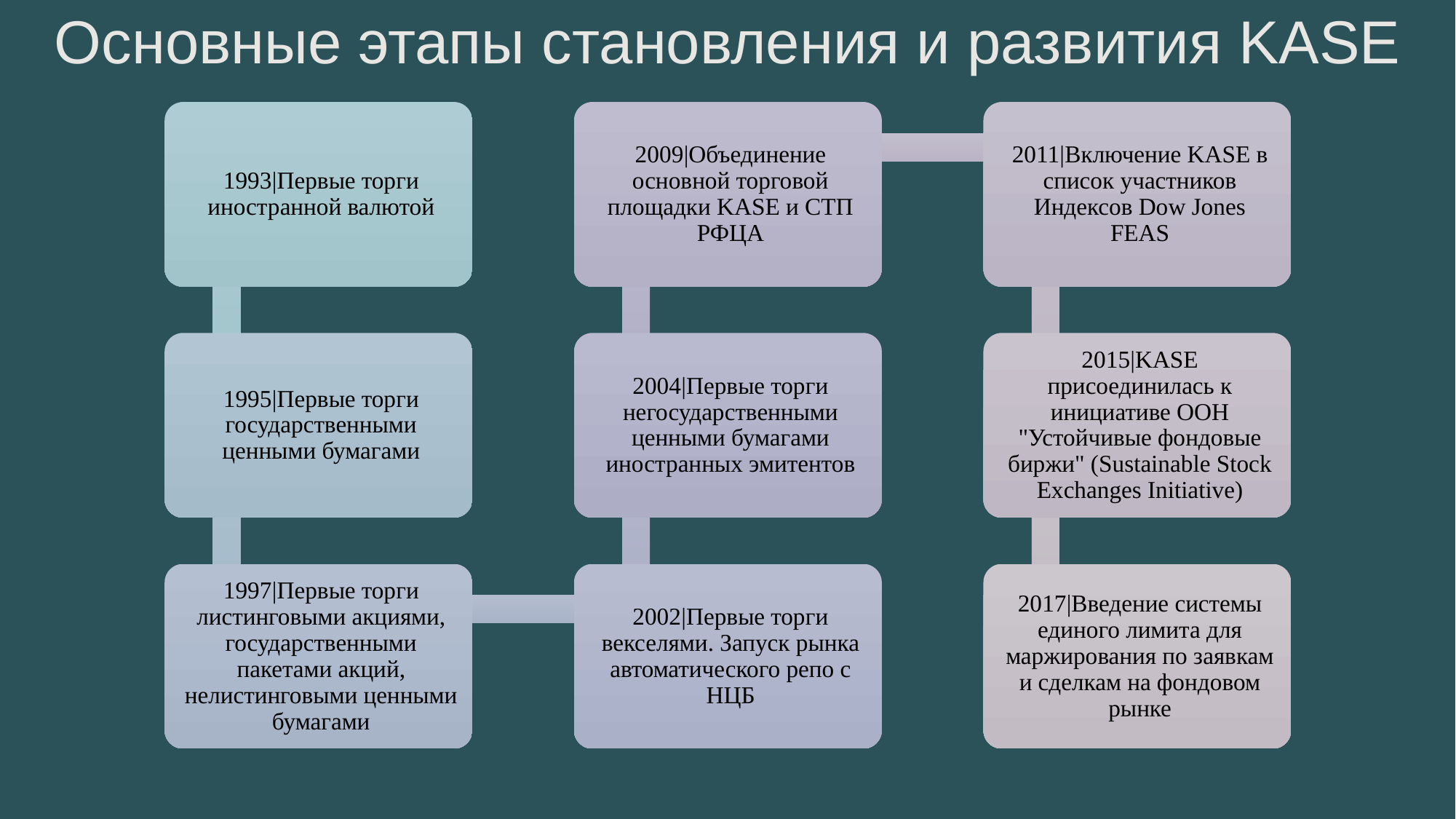

Основные этапы становления и развития KASE
1993|Первые торги иностранной валютой
1995|Первые торги государственными ценными бумагами
1997|Первые торги листинговыми акциями, государственными пакетами акций, нелистинговыми ценными бумагами
2002|Первые торги векселями. Запуск рынка автоматического репо с НЦБ
2004|Первые торги негосударственными ценными бумагами иностранных эмитентов
2009|Объединение основной торговой площадки KASE и СТП РФЦА
2011|Включение KASE в список участников Индексов Dow Jones FEAS
2015|KASE присоединилась к инициативе ООН "Устойчивые фондовые биржи" (Sustainable Stock Exchanges Initiative)
2017|Введение системы единого лимита для маржирования по заявкам и сделкам на фондовом рынке